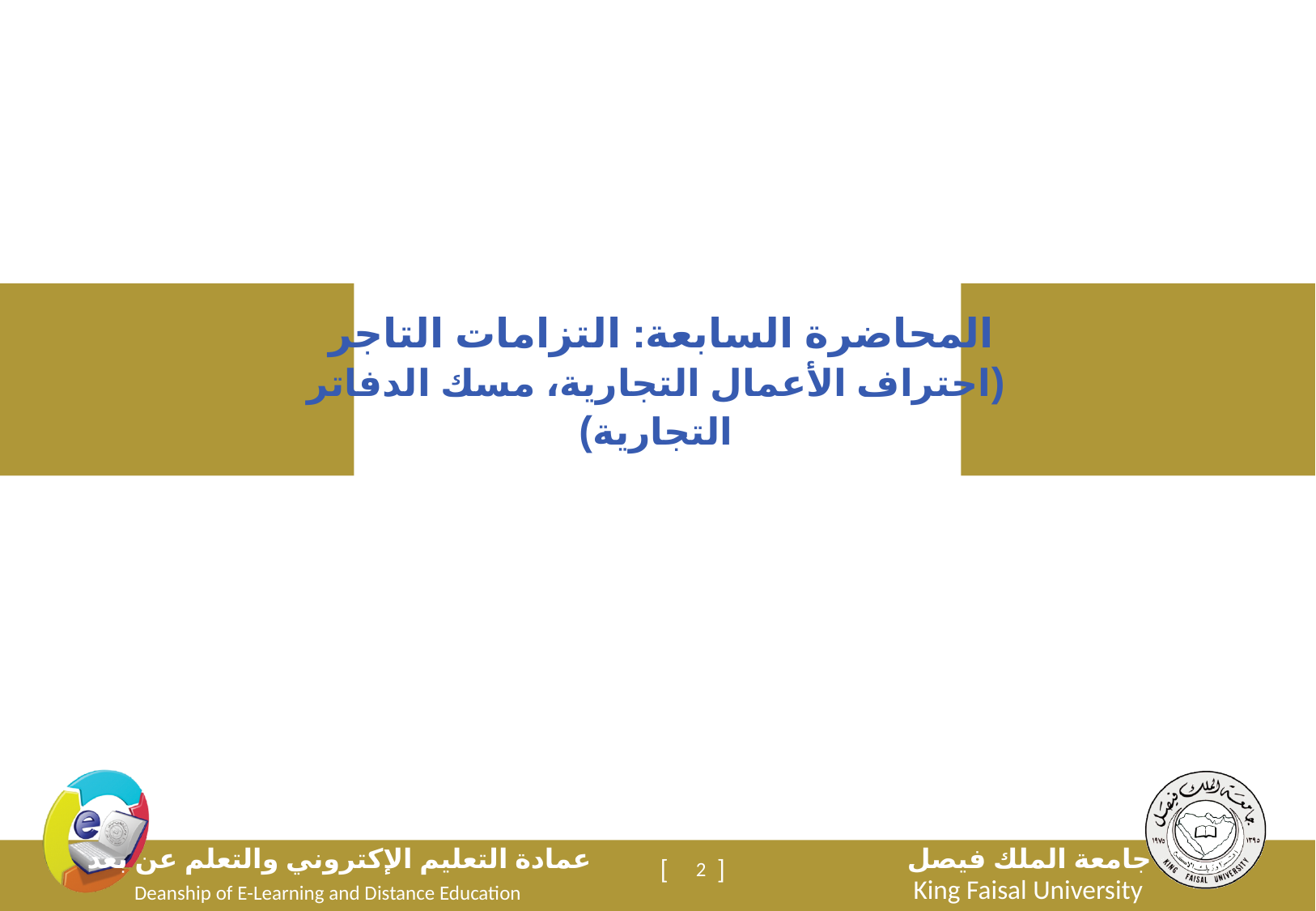

# المحاضرة السابعة: التزامات التاجر (احتراف الأعمال التجارية، مسك الدفاتر التجارية)
2